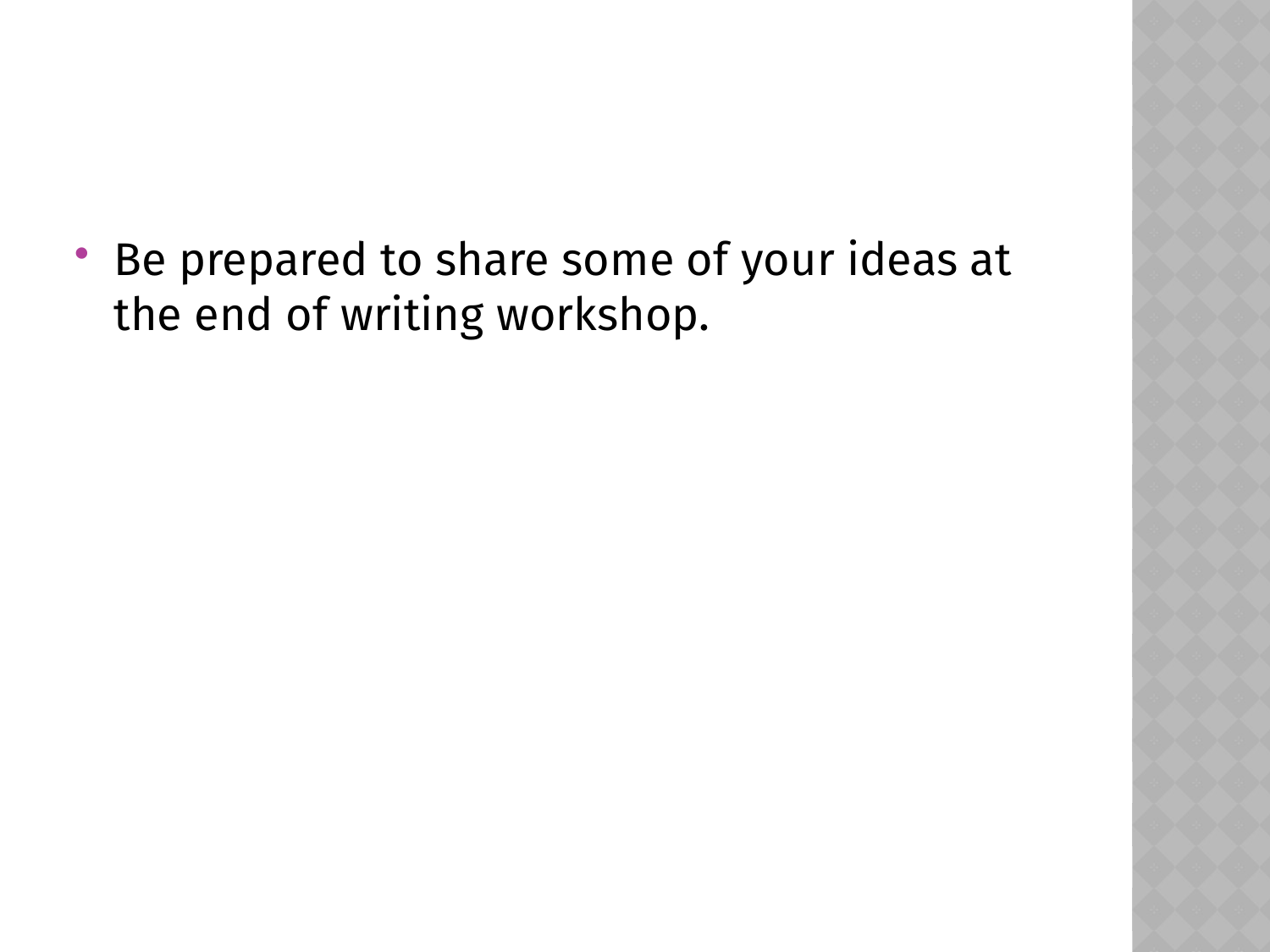

#
Be prepared to share some of your ideas at the end of writing workshop.